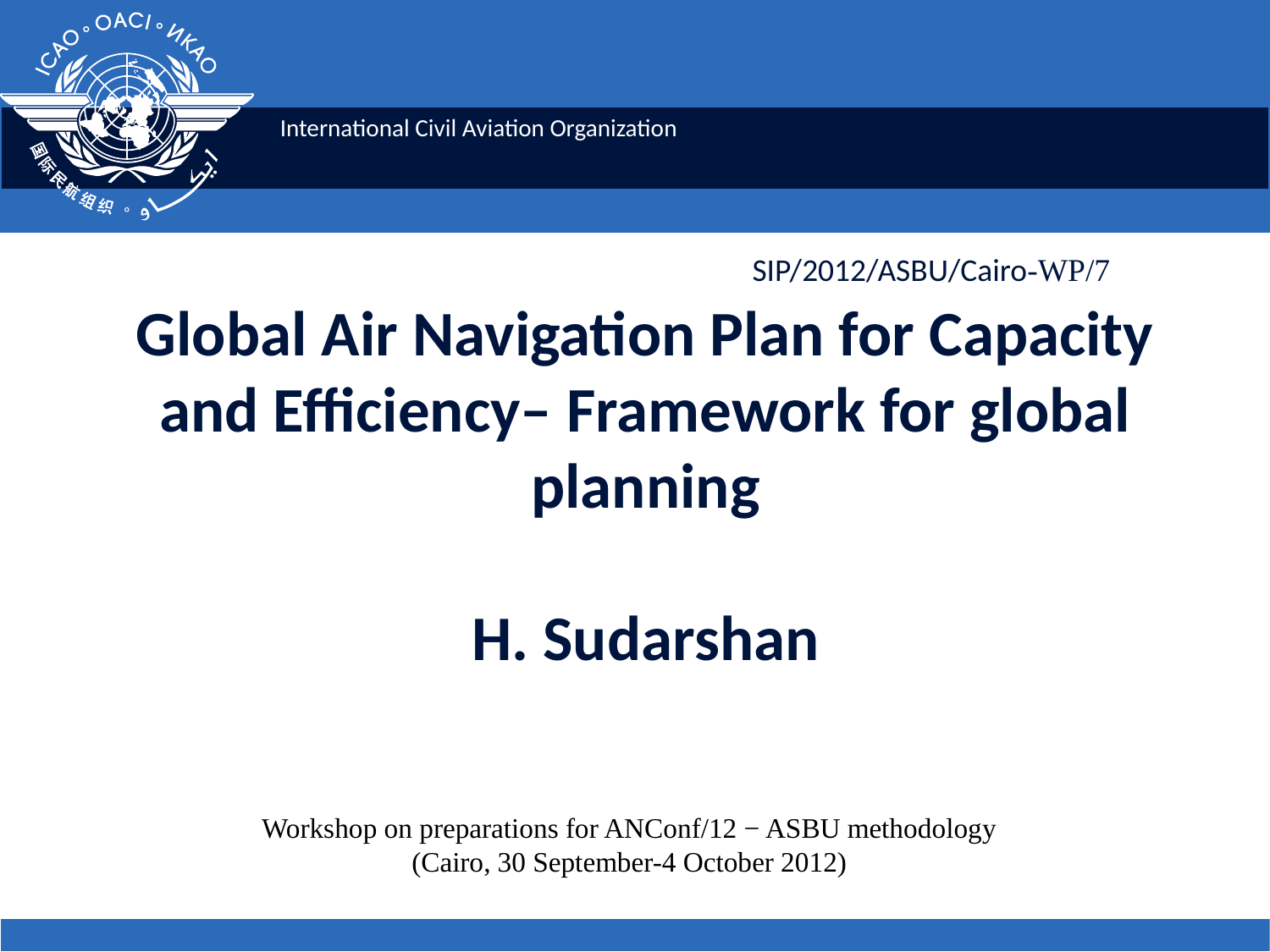

SIP/2012/ASBU/Cairo-WP/7
# Global Air Navigation Plan for Capacity and Efficiency– Framework for global planning H. Sudarshan
Workshop on preparations for ANConf/12 − ASBU methodology
(Cairo, 30 September-4 October 2012)